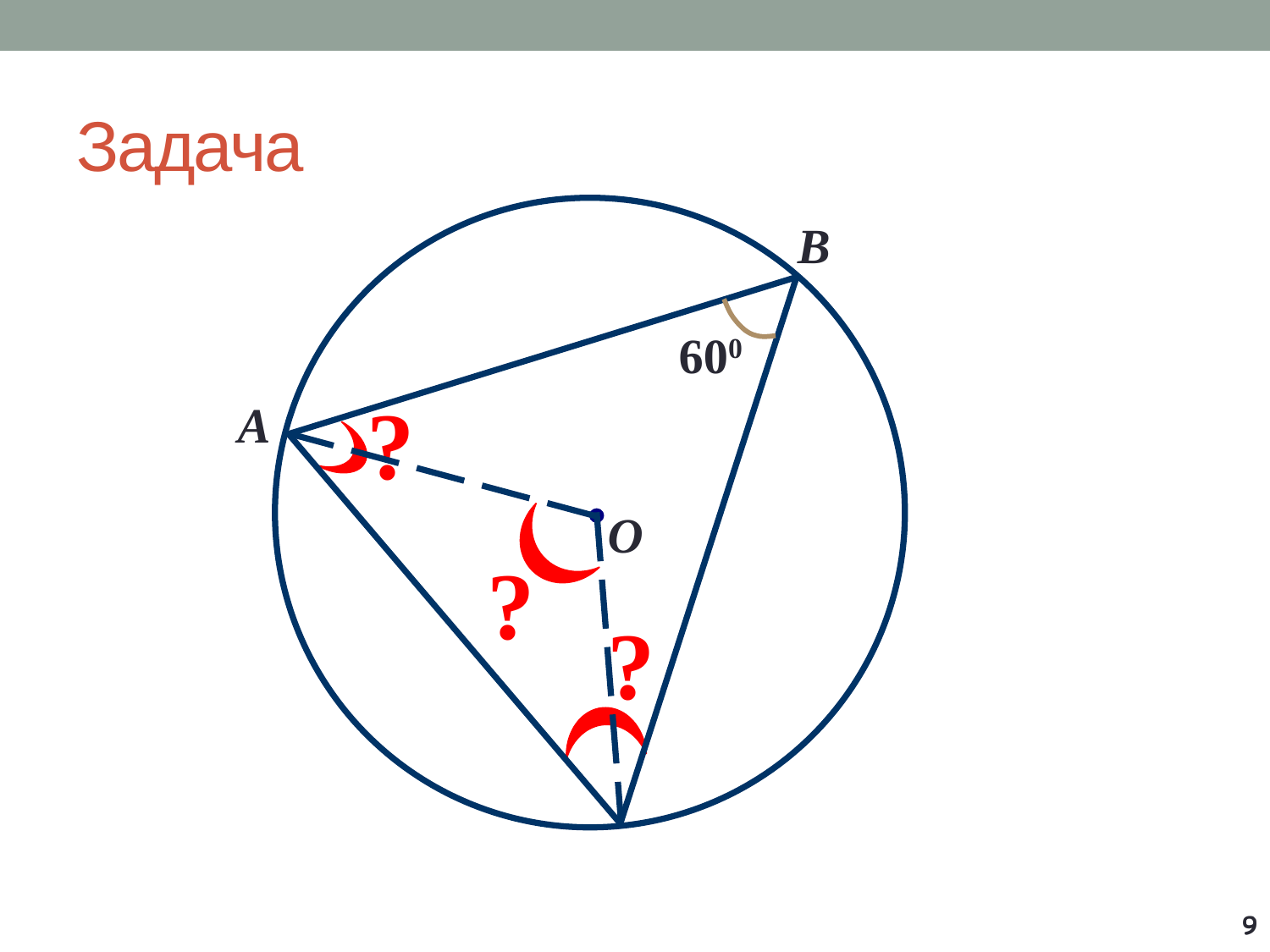

# Задача

B

600
?
А

О

?
?